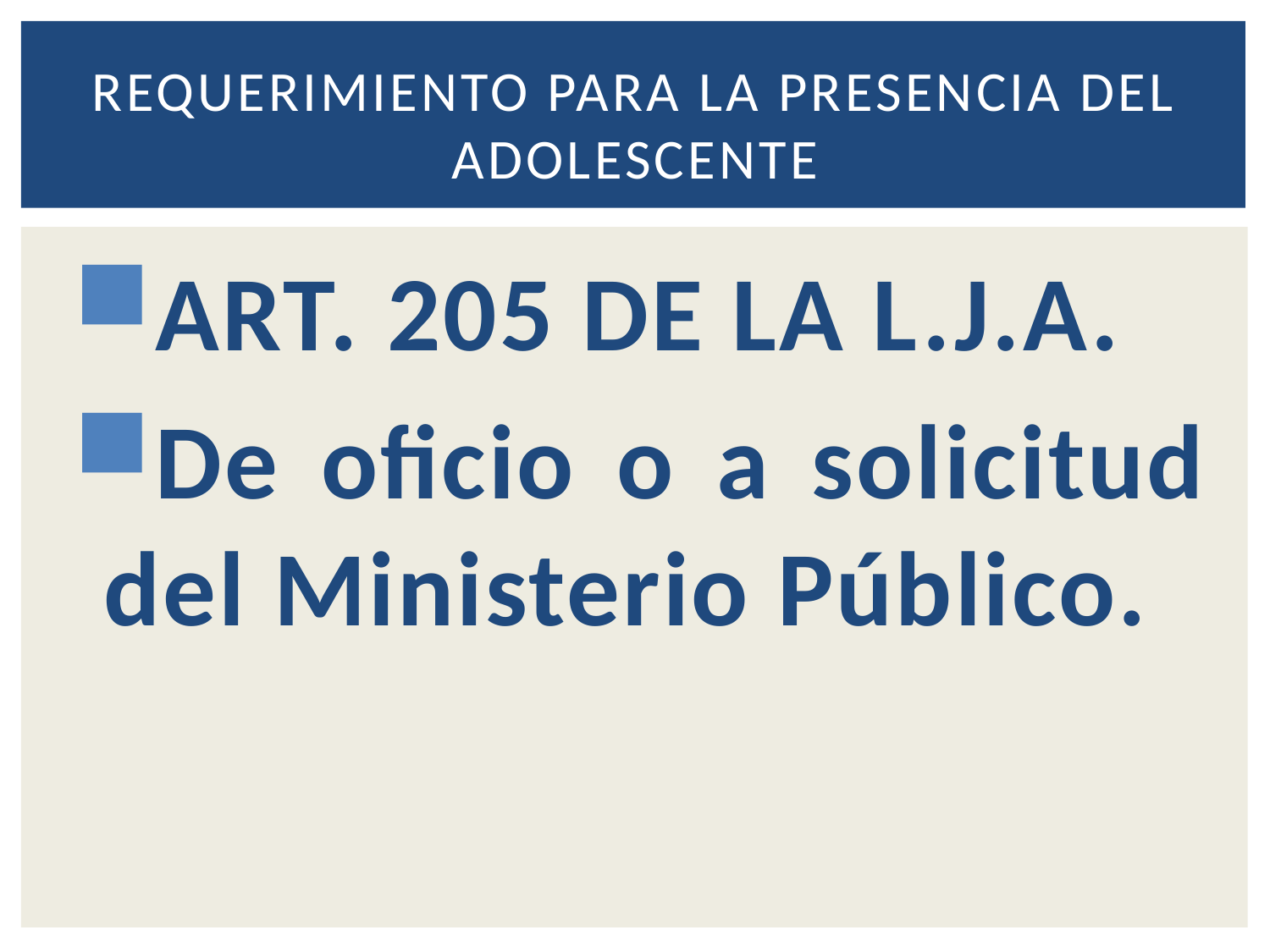

# REQUERIMIENTO PARA LA PRESENCIA DEL ADOLESCENTE
ART. 205 DE LA L.J.A.
De oficio o a solicitud del Ministerio Público.